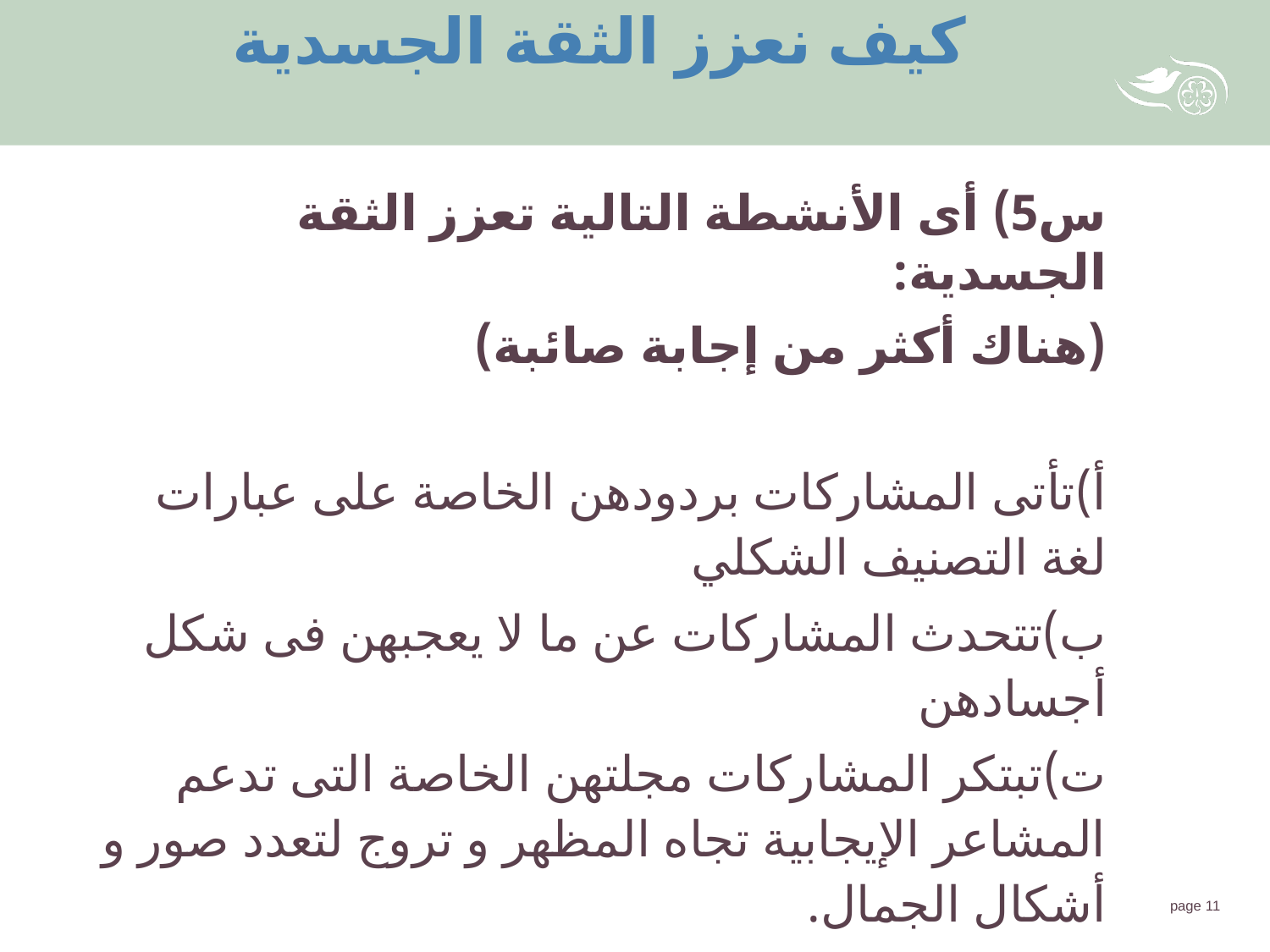

كيف نعزز الثقة الجسدية
س5) أى الأنشطة التالية تعزز الثقة الجسدية:
(هناك أكثر من إجابة صائبة)

أ)تأتى المشاركات بردودهن الخاصة على عبارات لغة التصنيف الشكلي
ب)تتحدث المشاركات عن ما لا يعجبهن فى شكل أجسادهن
ت)تبتكر المشاركات مجلتهن الخاصة التى تدعم المشاعر الإيجابية تجاه المظهر و تروج لتعدد صور و أشكال الجمال.